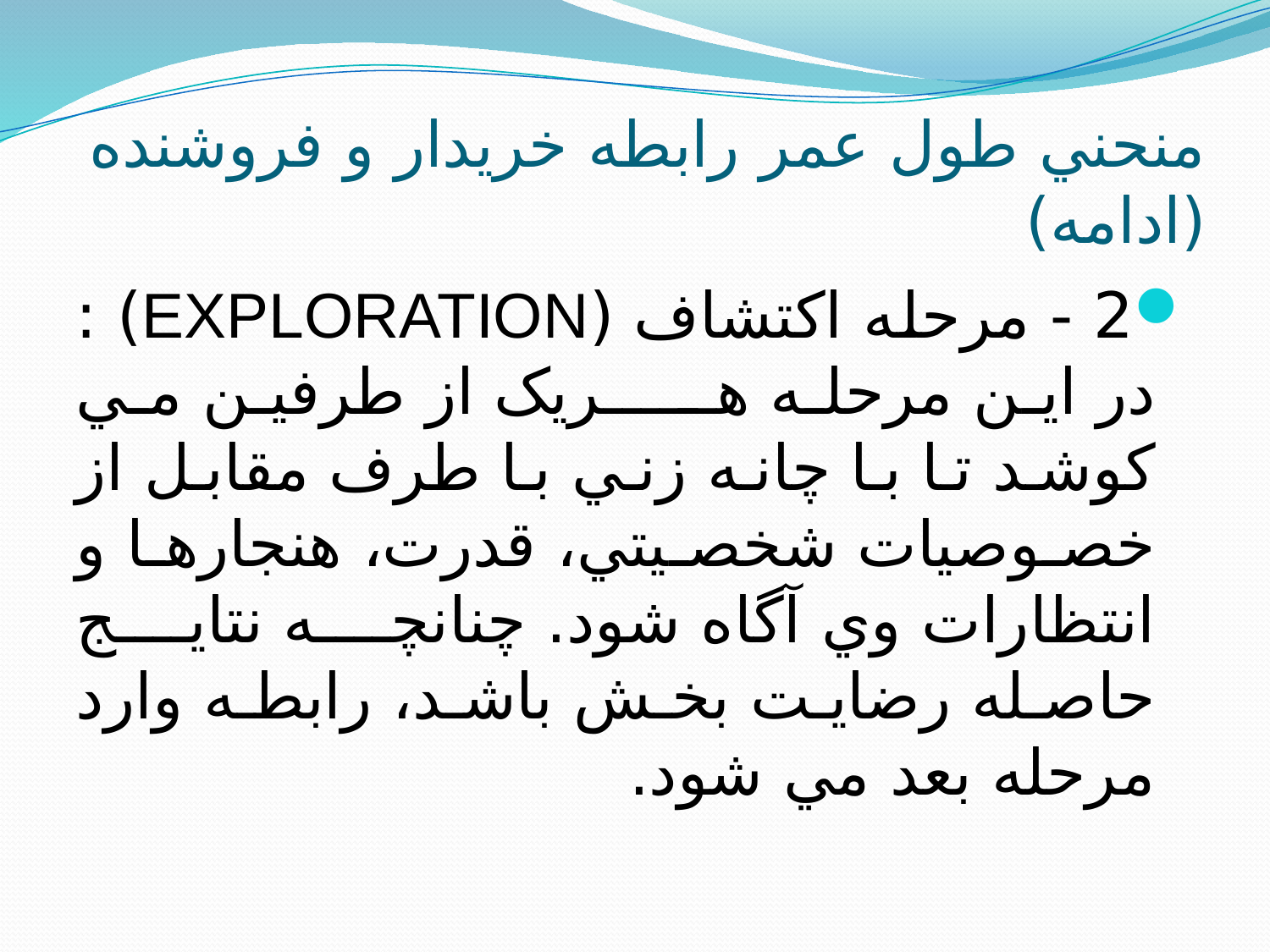

# منحني طول عمر رابطه خريدار و فروشنده (ادامه)
2 - مرحله اکتشاف (EXPLORATION) : در اين مرحله هـــــريک از طرفين مي کوشد تا با چانه زني با طرف مقابل از خصوصيات شخصيتي، قدرت، هنجارها و انتظارات وي آگاه شود. چنانچه نتايج حاصله رضايت بخش باشد، رابطه وارد مرحله بعد مي شود.